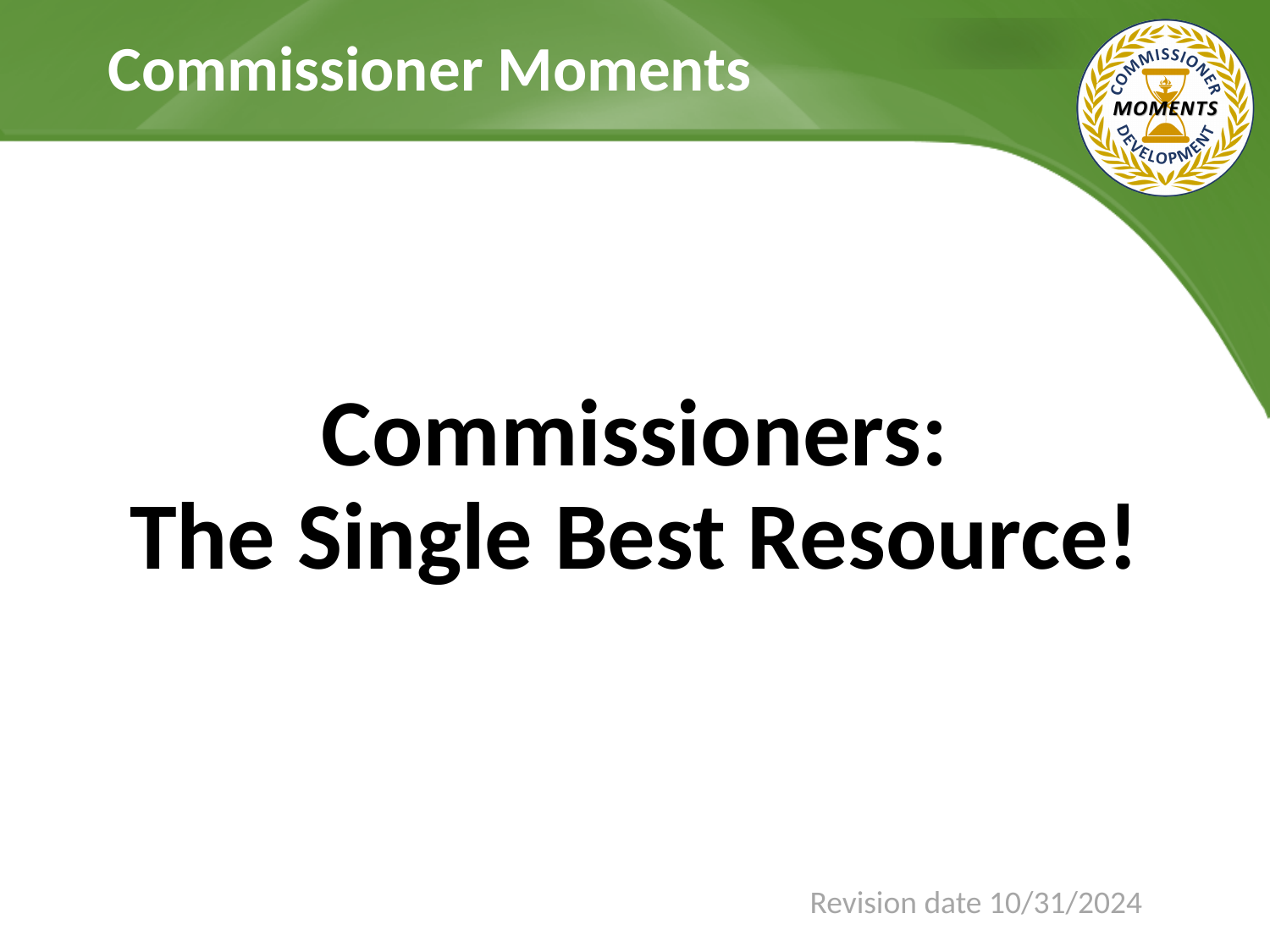

# Commissioners: The Single Best Resource!
Revision date 10/31/2024